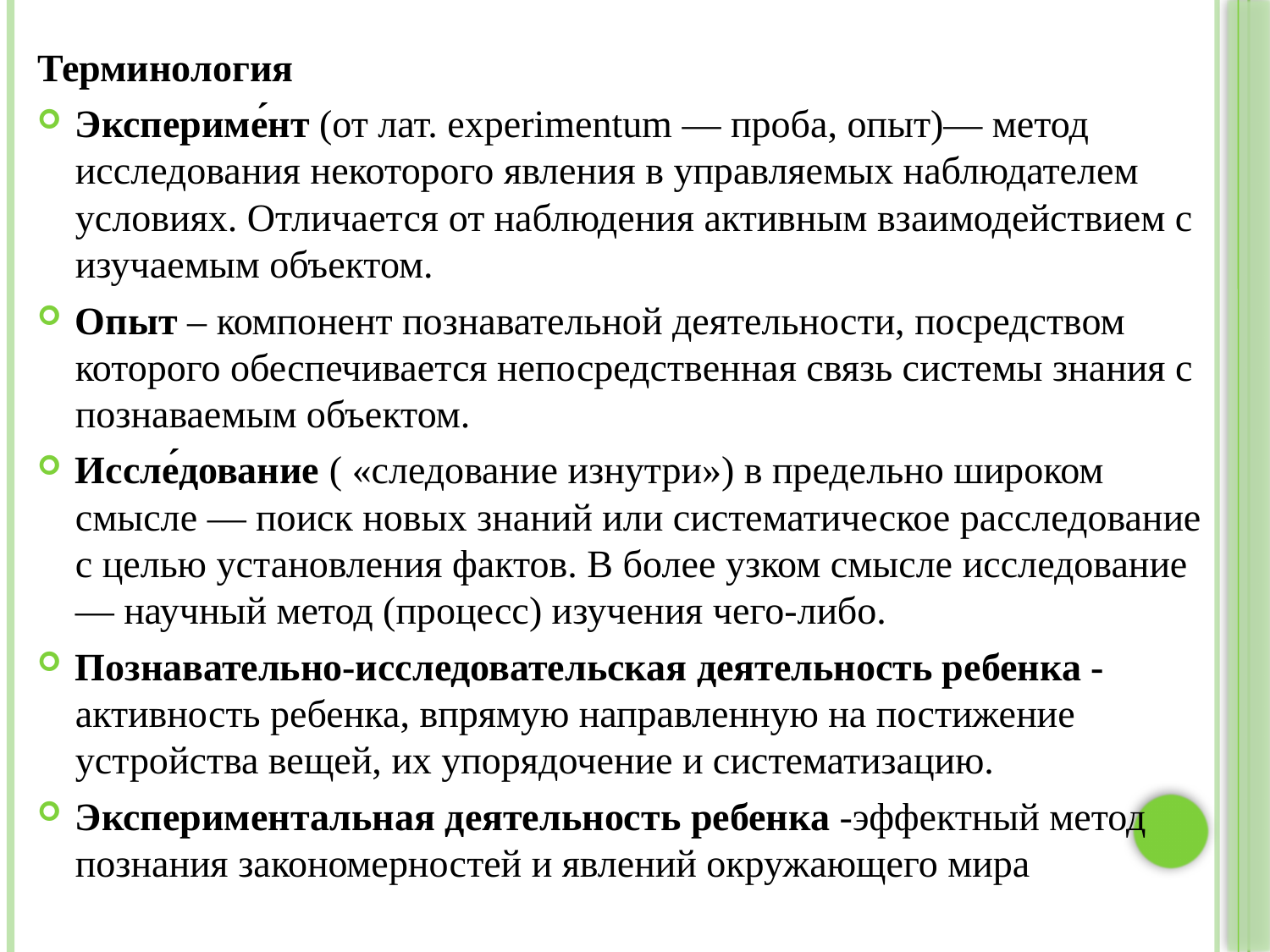

Терминология
Экспериме́нт (от лат. experimentum — проба, опыт)— метод исследования некоторого явления в управляемых наблюдателем условиях. Отличается от наблюдения активным взаимодействием с изучаемым объектом.
Опыт – компонент познавательной деятельности, посредством которого обеспечивается непосредственная связь системы знания с познаваемым объектом.
Иссле́дование ( «следование изнутри») в предельно широком смысле — поиск новых знаний или систематическое расследование с целью установления фактов. В более узком смысле исследование — научный метод (процесс) изучения чего-либо.
Познавательно-исследовательская деятельность ребенка - активность ребенка, впрямую направленную на постижение устройства вещей, их упорядочение и систематизацию.
Экспериментальная деятельность ребенка -эффектный метод познания закономерностей и явлений окружающего мира